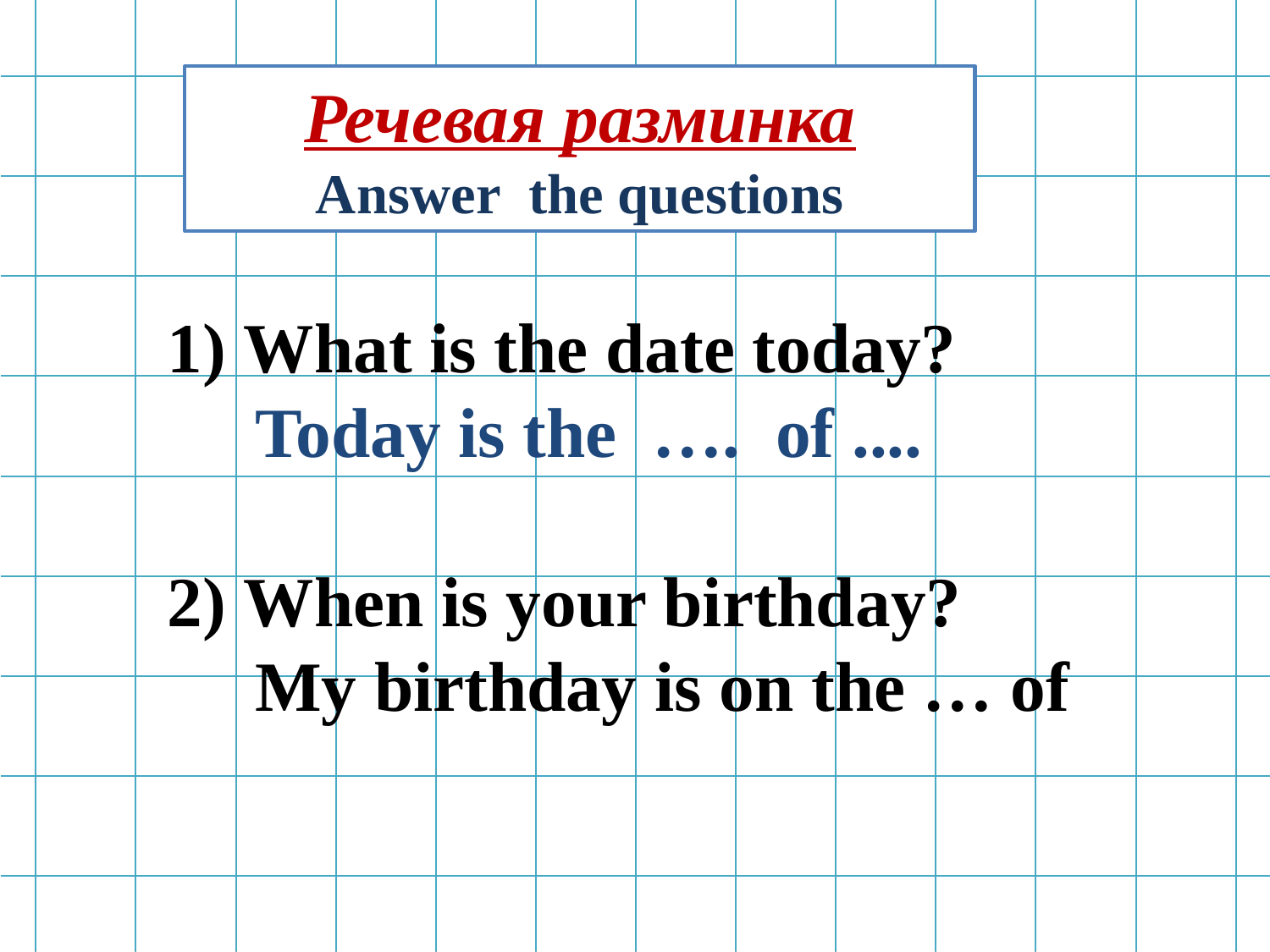

Речевая разминка
Answer  the questions
1) What is the date today?
     Today is the  ….  of ....

2) When is your birthday?
     My birthday is on the … of